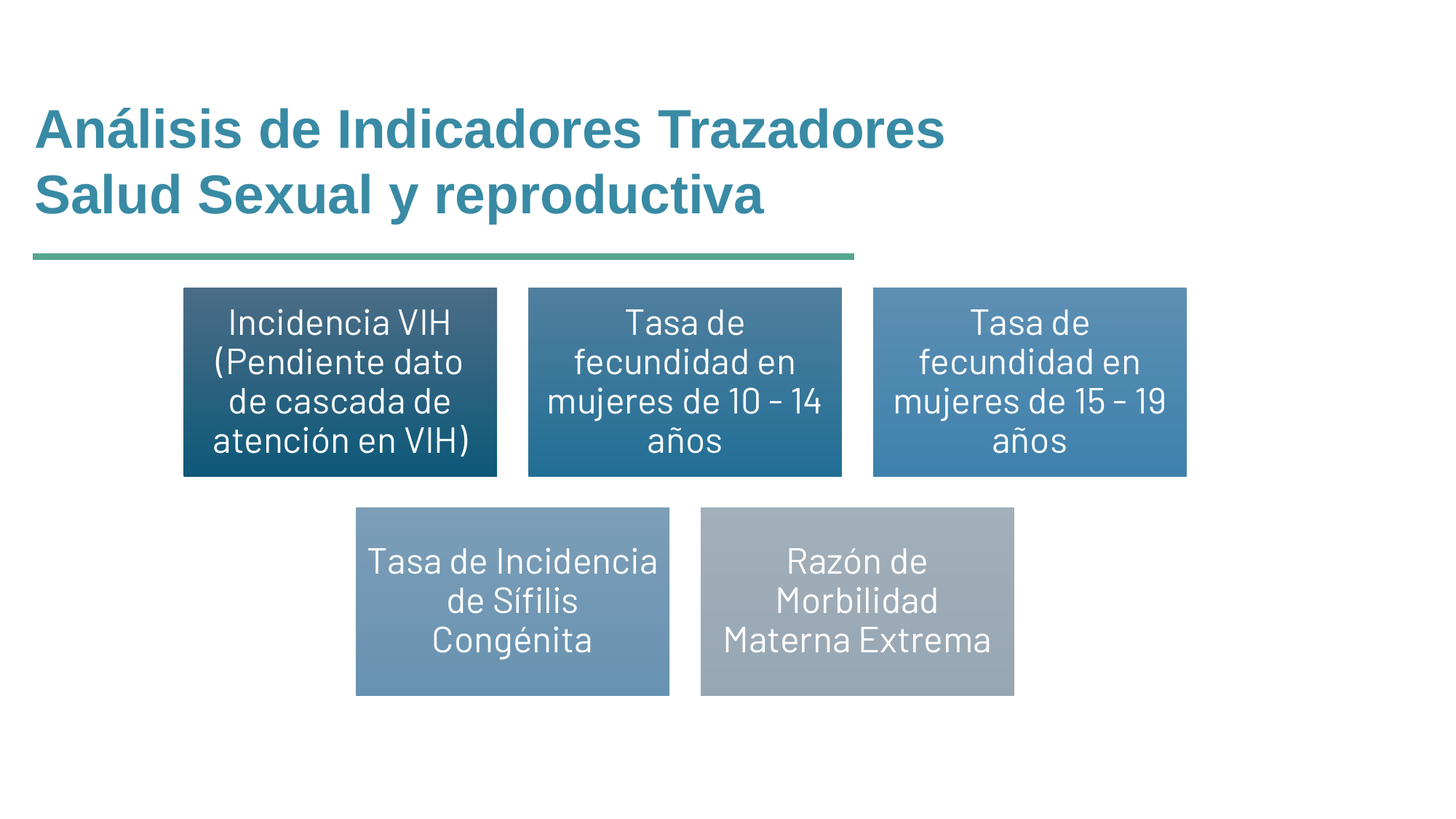

# Análisis de Indicadores Trazadores Salud Sexual y reproductiva

Incidencia VIH (Pendiente dato de cascada de atención en VIH)
Tasa de fecundidad en mujeres de 10 - 14 años
Tasa de fecundidad en mujeres de 15 - 19 años
Tasa de Incidencia de Sífilis Congénita
Razón de Morbilidad Materna Extrema